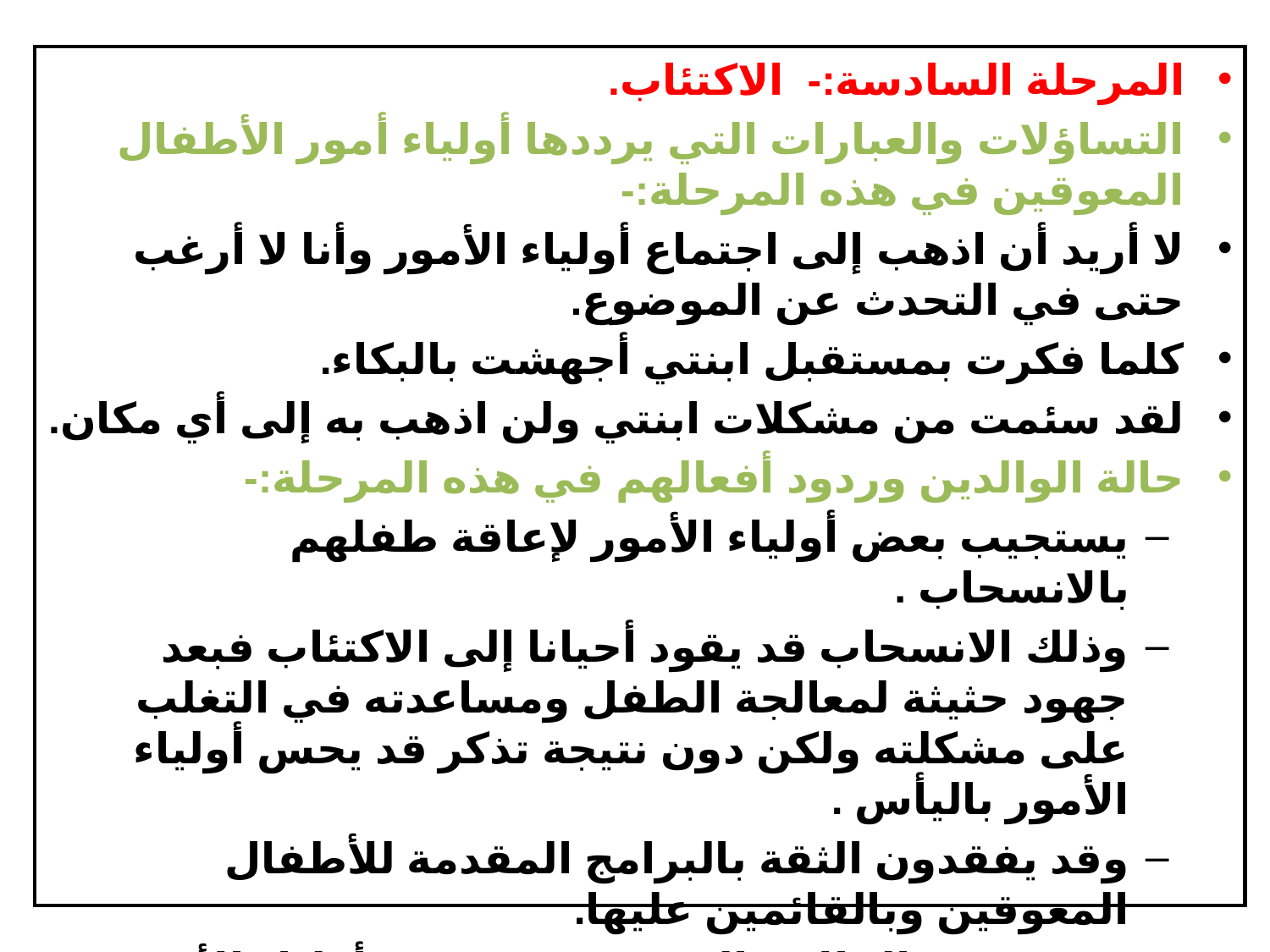

المرحلة السادسة:-  الاكتئاب.
التساؤلات والعبارات التي يرددها أولياء أمور الأطفال المعوقين في هذه المرحلة:-
لا أريد أن اذهب إلى اجتماع أولياء الأمور وأنا لا أرغب حتى في التحدث عن الموضوع.
كلما فكرت بمستقبل ابنتي أجهشت بالبكاء.
لقد سئمت من مشكلات ابنتي ولن اذهب به إلى أي مكان.
حالة الوالدين وردود أفعالهم في هذه المرحلة:-
يستجيب بعض أولياء الأمور لإعاقة طفلهم بالانسحاب .
وذلك الانسحاب قد يقود أحيانا إلى الاكتئاب فبعد جهود حثيثة لمعالجة الطفل ومساعدته في التغلب على مشكلته ولكن دون نتيجة تذكر قد يحس أولياء الأمور باليأس .
وقد يفقدون الثقة بالبرامج المقدمة للأطفال المعوقين وبالقائمين عليها.
وفي بعض الحالات الشديدة قد يفرض أولياء الأمور قيودا حقيقية على أنشطتهم الاجتماعية والعامة إلى درجة دفعت بالبعض إلى وصف ما يحدث لهم وكان عيش في معتقل نفسي ذاتي.